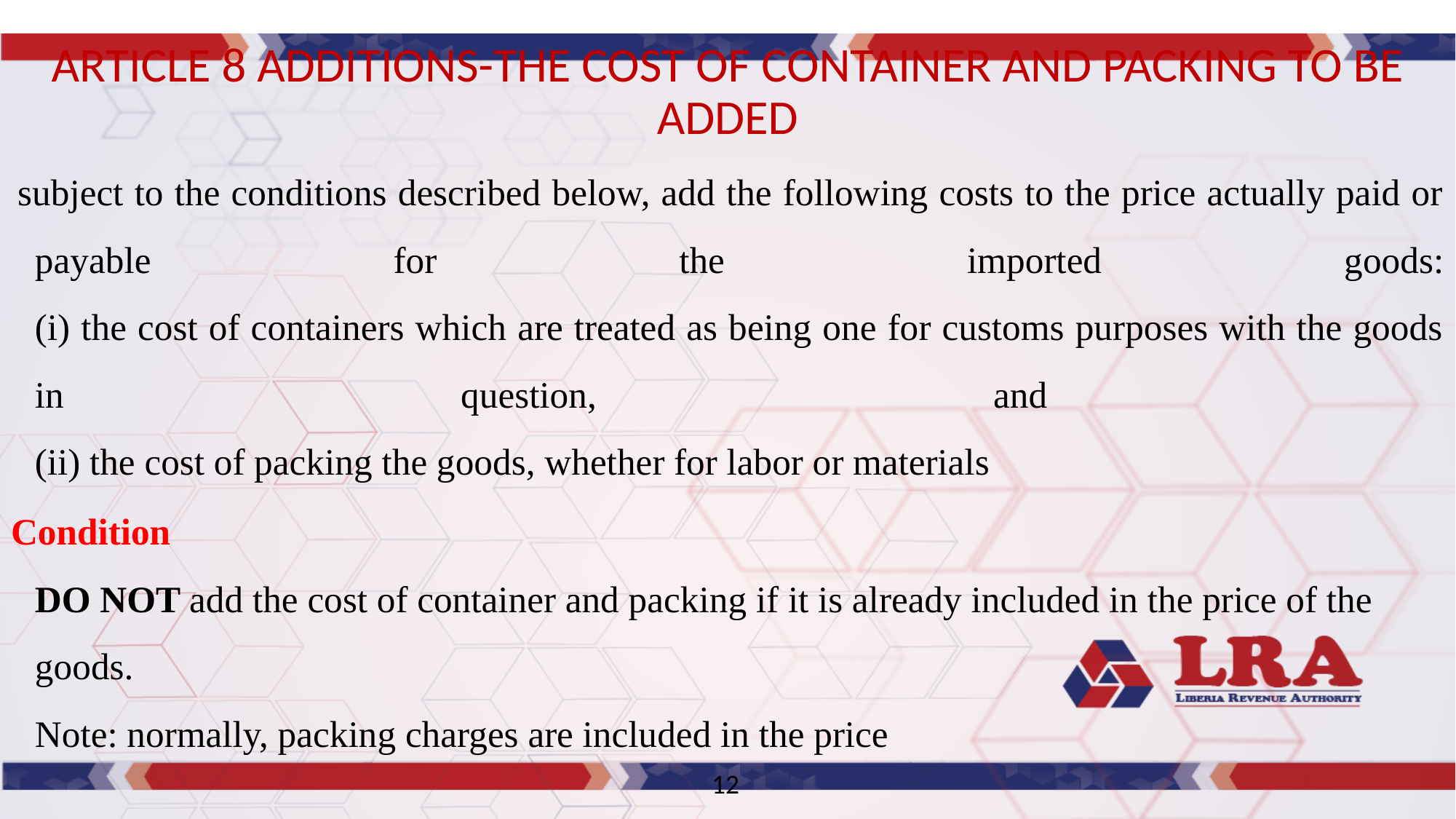

# ARTICLE 8 ADDITIONS-THE COST OF CONTAINER AND PACKING TO BE ADDED
 subject to the conditions described below, add the following costs to the price actually paid or payable for the imported goods:
(i) the cost of containers which are treated as being one for customs purposes with the goods in question, and
(ii) the cost of packing the goods, whether for labor or materials
Condition
DO NOT add the cost of container and packing if it is already included in the price of the goods.
Note: normally, packing charges are included in the price

12